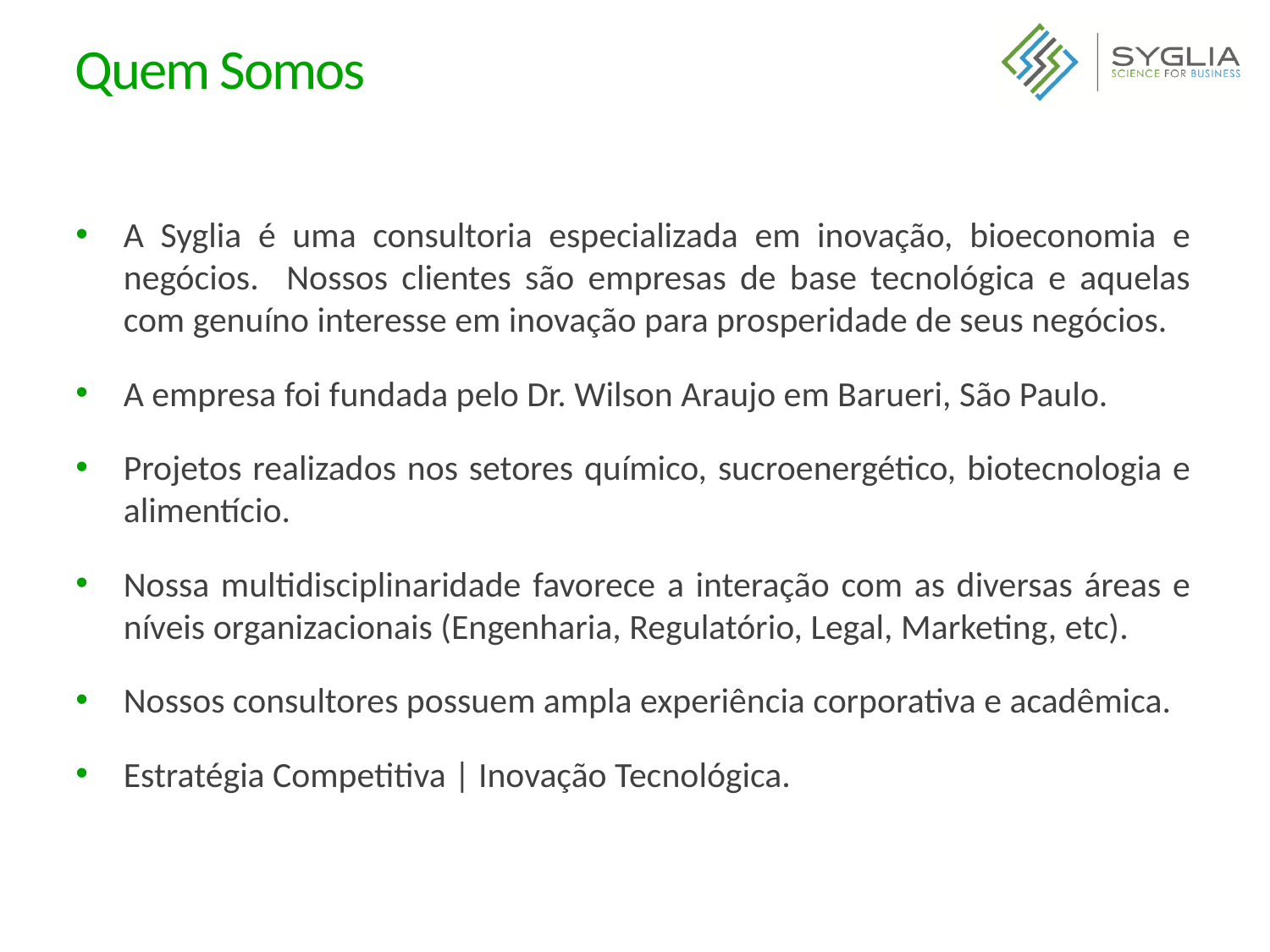

# Quem Somos
A Syglia é uma consultoria especializada em inovação, bioeconomia e negócios.  Nossos clientes são empresas de base tecnológica e aquelas com genuíno interesse em inovação para prosperidade de seus negócios.
A empresa foi fundada pelo Dr. Wilson Araujo em Barueri, São Paulo.
Projetos realizados nos setores químico, sucroenergético, biotecnologia e alimentício.
Nossa multidisciplinaridade favorece a interação com as diversas áreas e níveis organizacionais (Engenharia, Regulatório, Legal, Marketing, etc).
Nossos consultores possuem ampla experiência corporativa e acadêmica.
Estratégia Competitiva | Inovação Tecnológica.